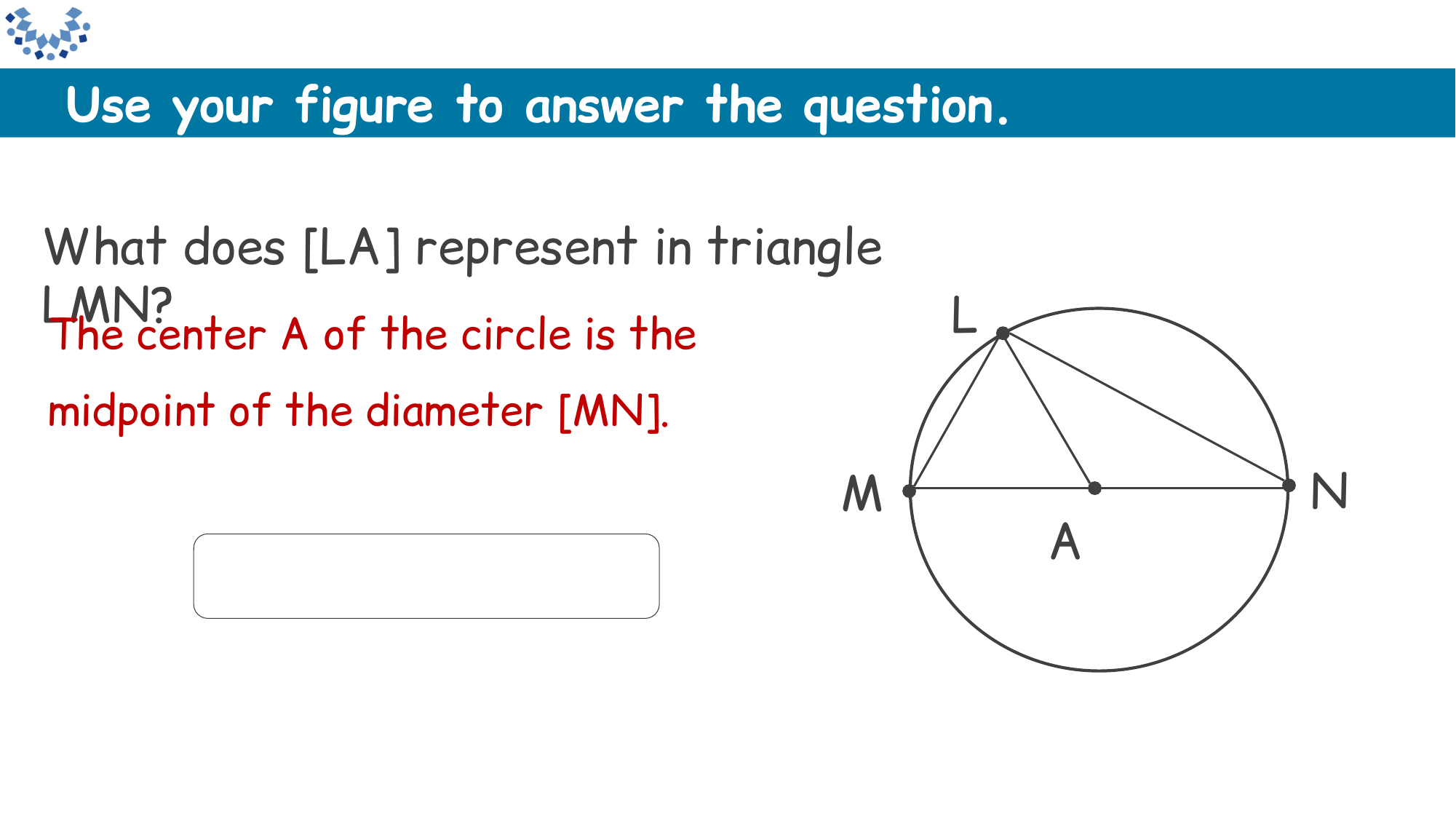

Use your figure to answer the question.
What does [LA] represent in triangle LMN?
The center A of the circle is the midpoint of the diameter [MN].
L

N
M

A
Median